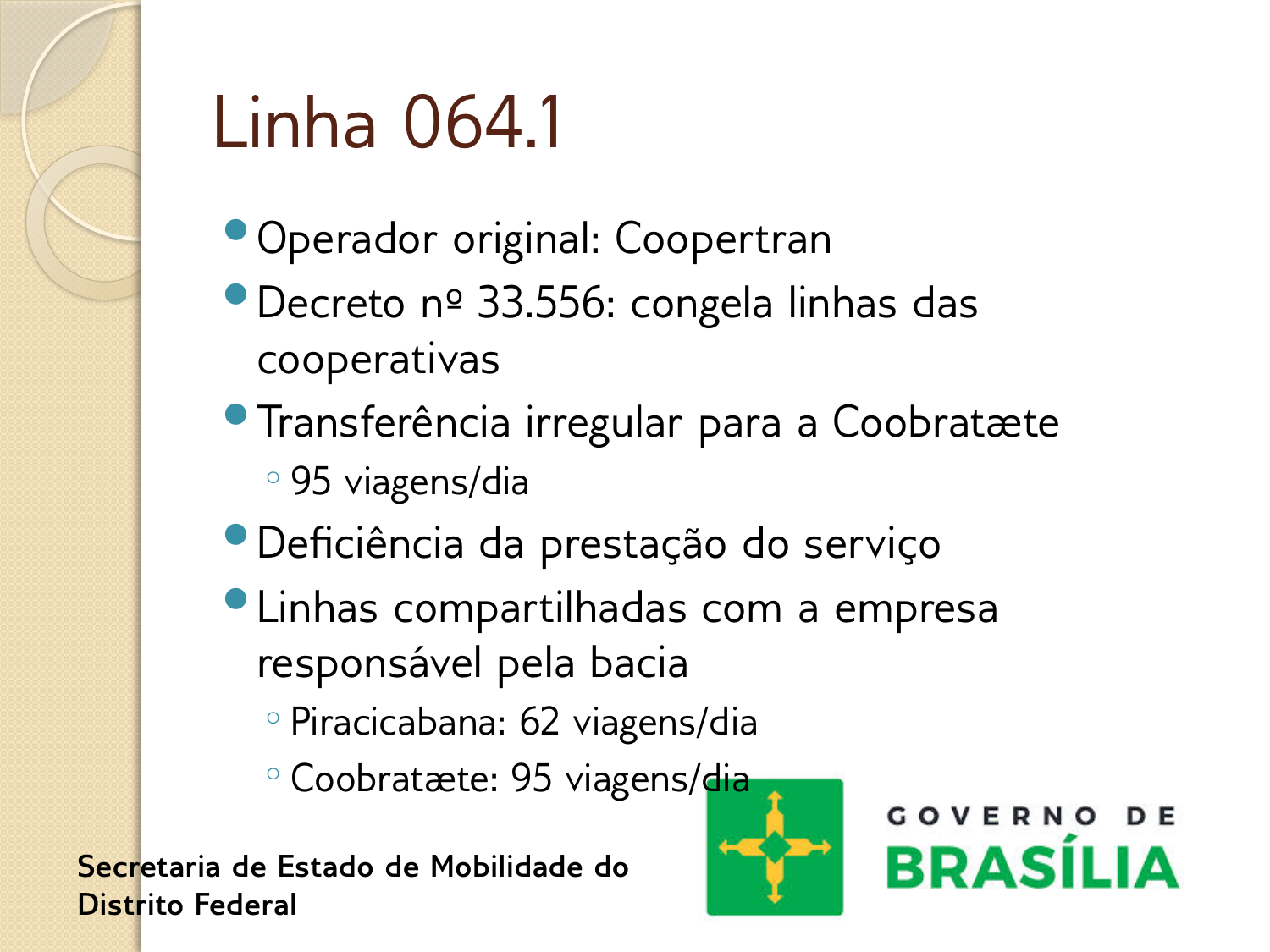

# Linha 064.1
Operador original: Coopertran
Decreto nº 33.556: congela linhas das cooperativas
Transferência irregular para a Coobrataete
95 viagens/dia
Deficiência da prestação do serviço
Linhas compartilhadas com a empresa responsável pela bacia
Piracicabana: 62 viagens/dia
Coobrataete: 95 viagens/dia